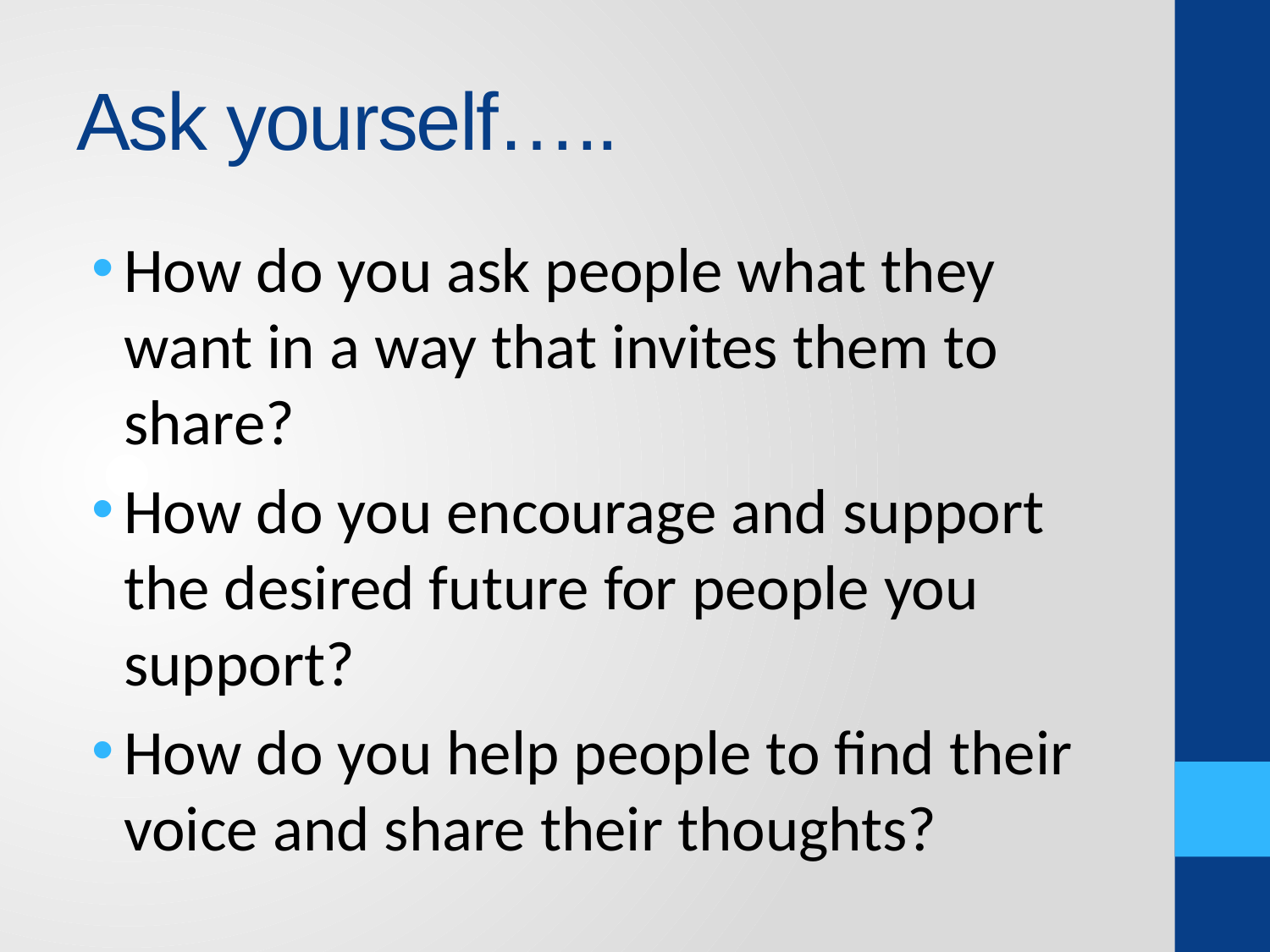

# Ask yourself…..
How do you ask people what they want in a way that invites them to share?
How do you encourage and support the desired future for people you support?
How do you help people to find their voice and share their thoughts?